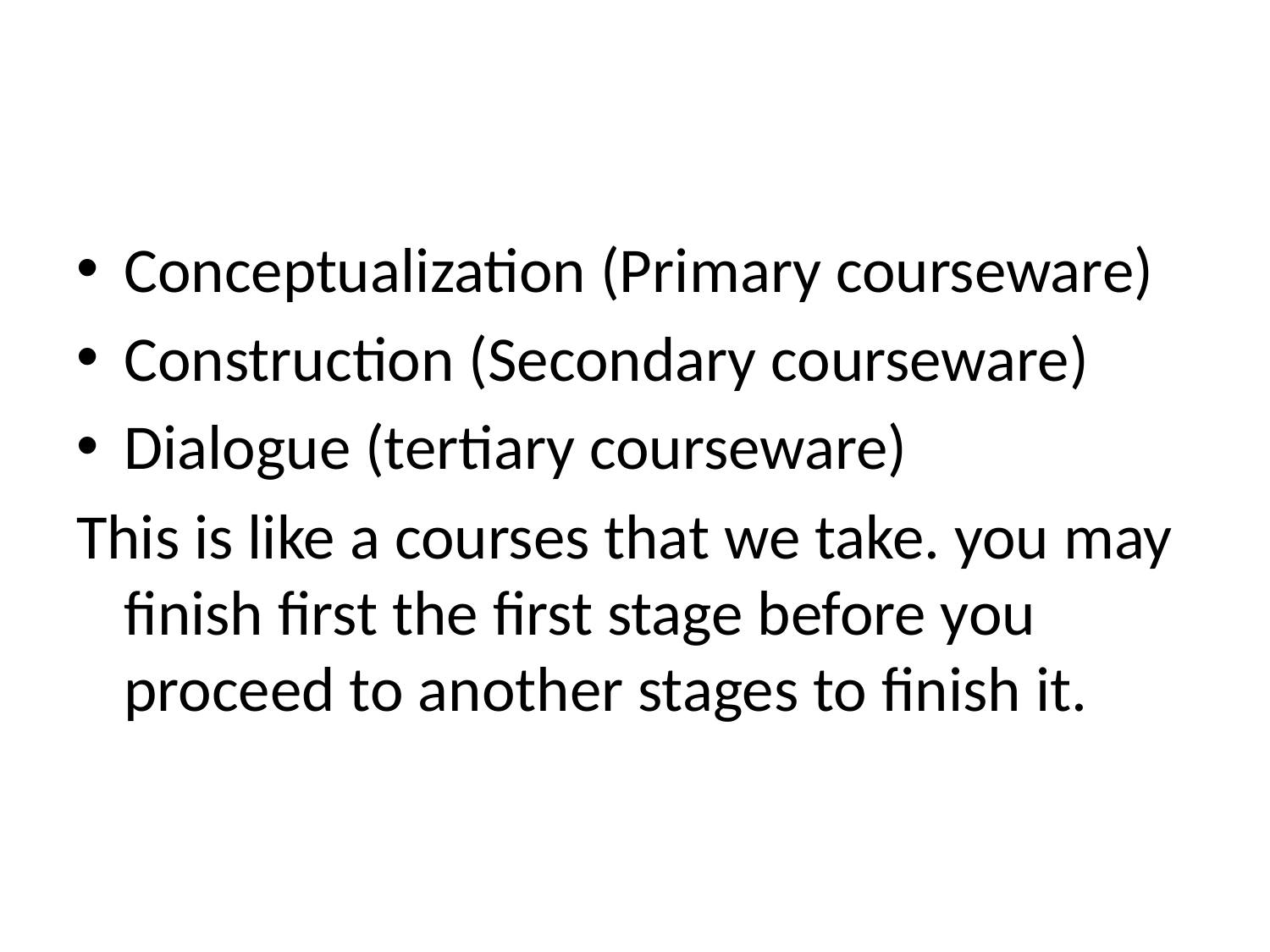

#
Conceptualization (Primary courseware)
Construction (Secondary courseware)
Dialogue (tertiary courseware)
This is like a courses that we take. you may finish first the first stage before you proceed to another stages to finish it.